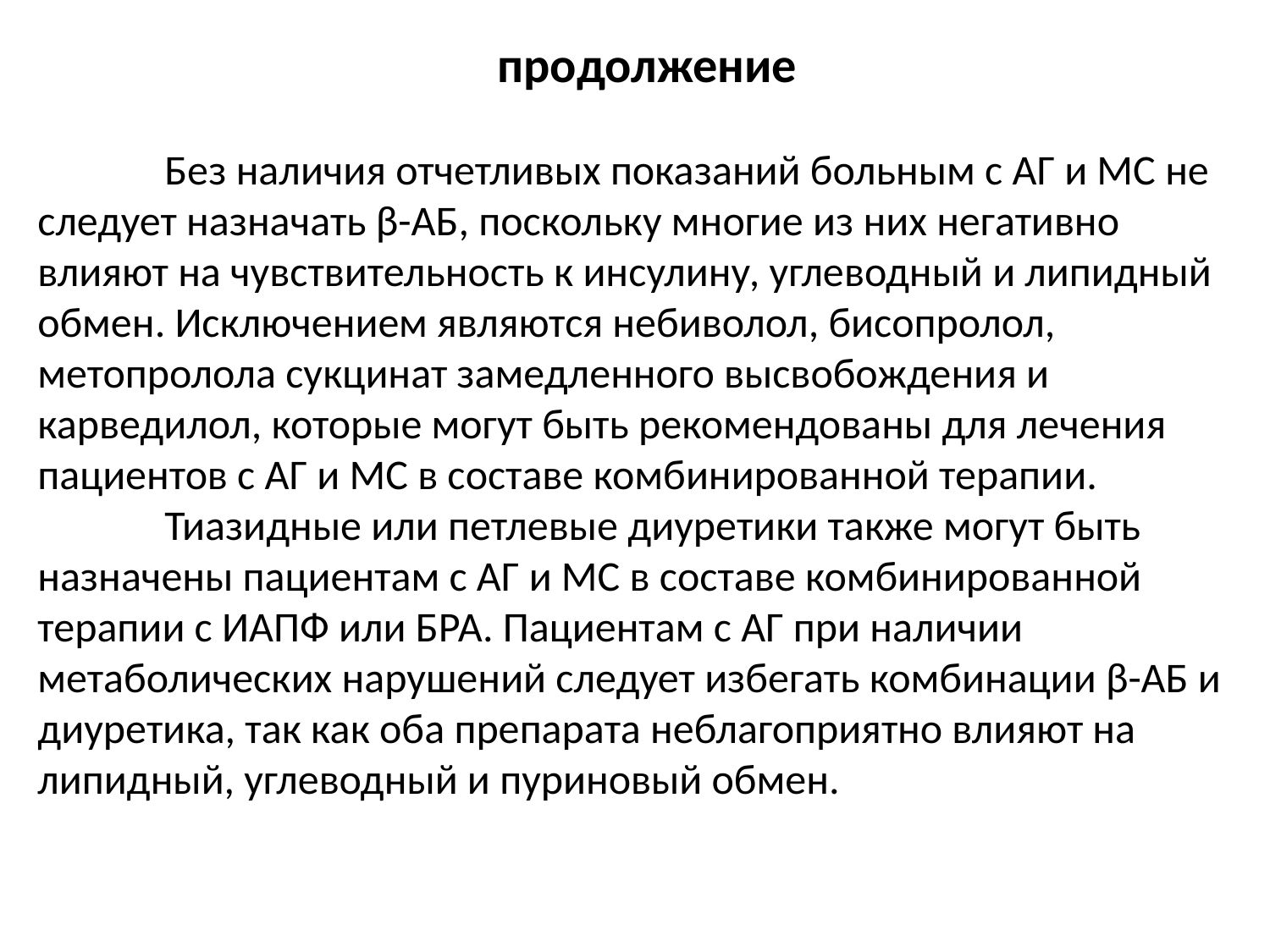

# продолжение Без наличия отчетливых показаний больным с АГ и МС не следует назначать β-АБ, поскольку многие из них негативно влияют на чувствительность к инсулину, углеводный и липидный обмен. Исключением являются небиволол, бисопролол, метопролола сукцинат замедленного высвобождения и карведилол, которые могут быть рекомендованы для лечения пациентов с АГ и МС в составе комбинированной терапии. Тиазидные или петлевые диуретики также могут быть назначены пациентам с АГ и МС в составе комбинированной терапии с ИАПФ или БРА. Пациентам с АГ при наличии метаболических нарушений следует избегать комбинации β-АБ и диуретика, так как оба препарата неблагоприятно влияют на липидный, углеводный и пуриновый обмен.